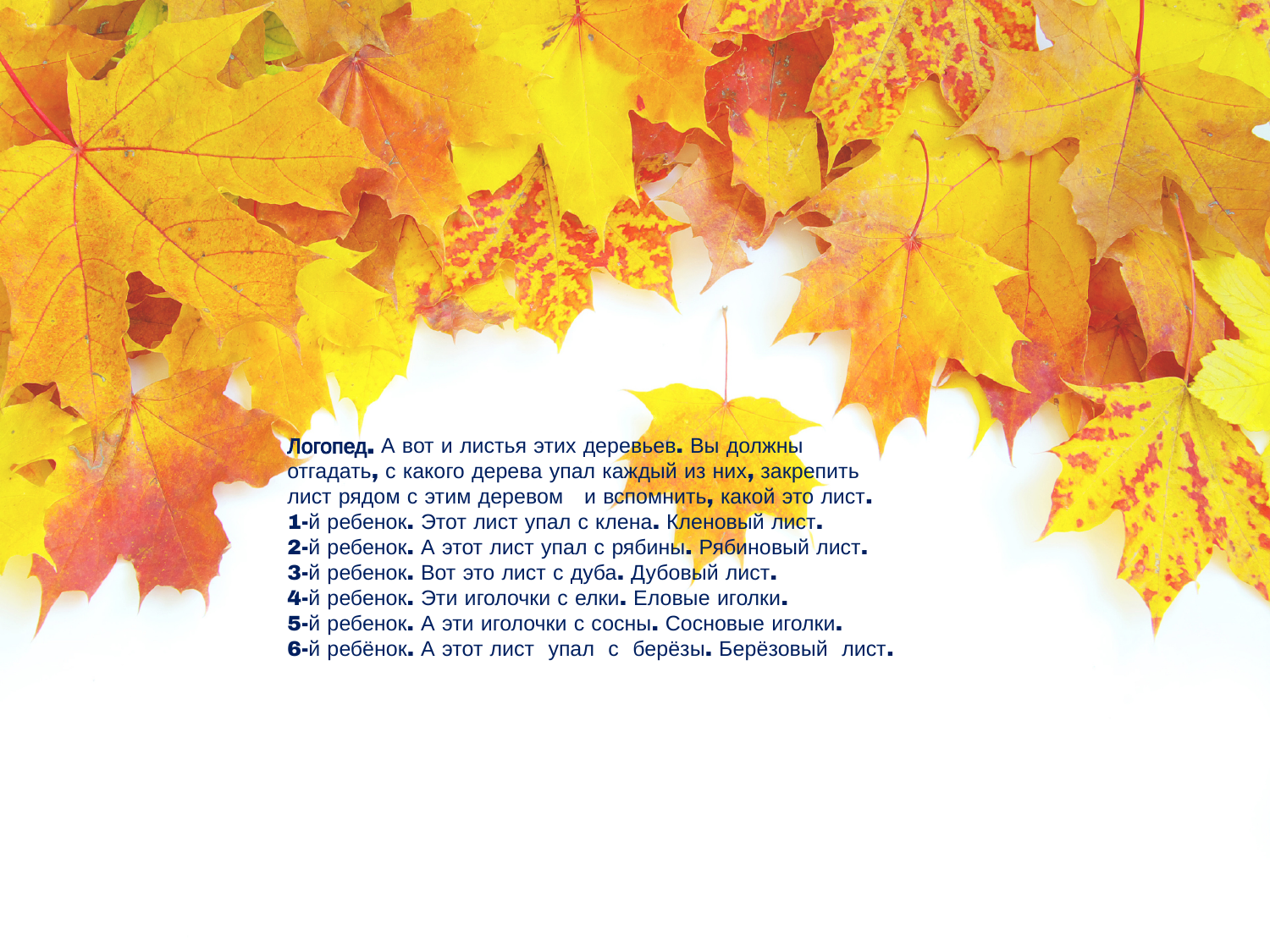

Логопед. А вот и листья этих деревьев. Вы должны отгадать, с какого дерева упал каждый из них, закрепить лист рядом с этим деревом   и вспомнить, какой это лист.
1-й ребенок. Этот лист упал с клена. Кленовый лист.
2-й ребенок. А этот лист упал с рябины. Рябиновый лист.
3-й ребенок. Вот это лист с дуба. Дубовый лист.
4-й ребенок. Эти иголочки с елки. Еловые иголки.
5-й ребенок. А эти иголочки с сосны. Сосновые иголки.
6-й ребёнок. А этот лист  упал  с  берёзы. Берёзовый  лист.